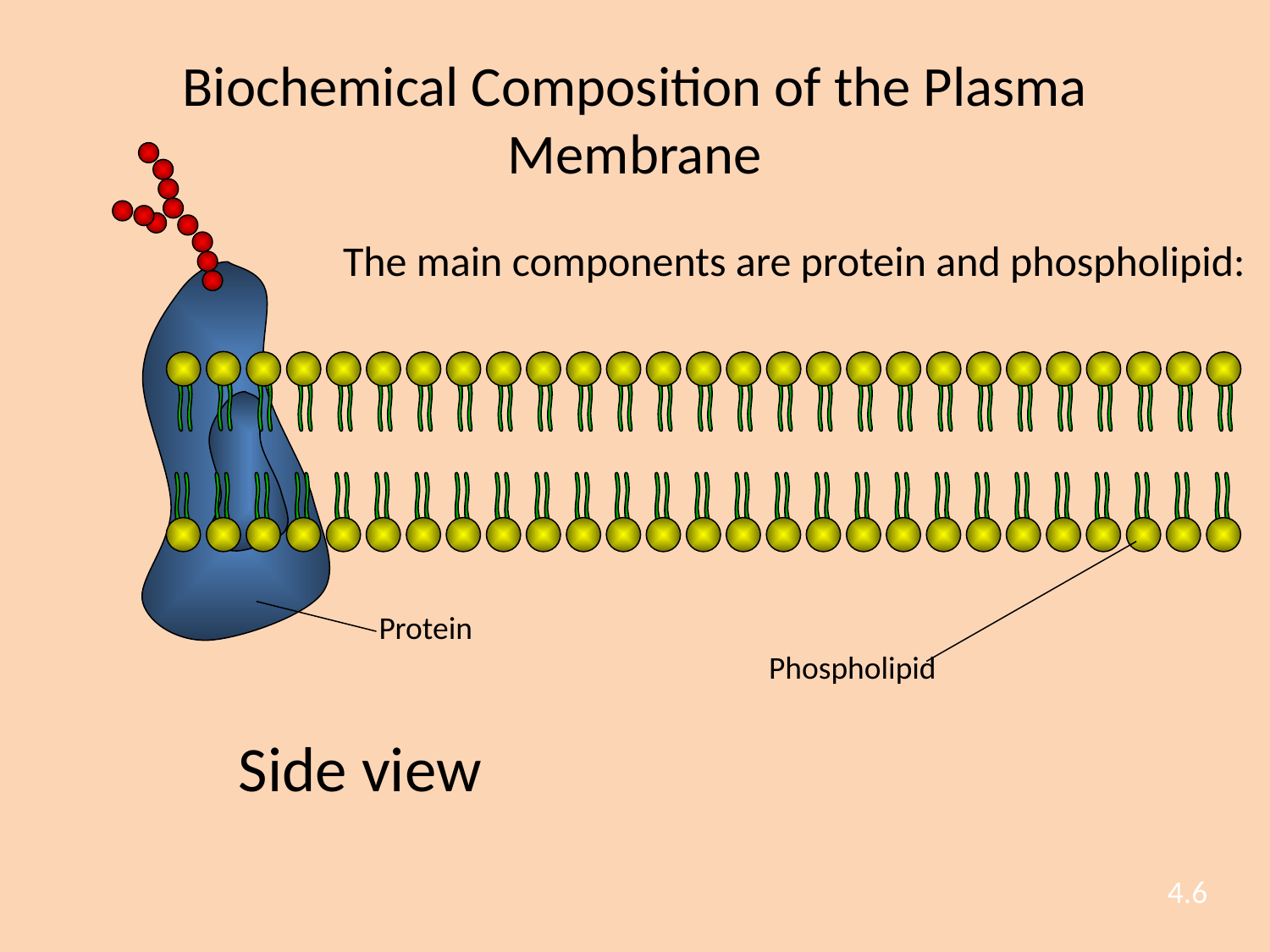

# Biochemical Composition of the Plasma Membrane

The main components are protein and phospholipid:

Protein
Phospholipid
Side view
4.6